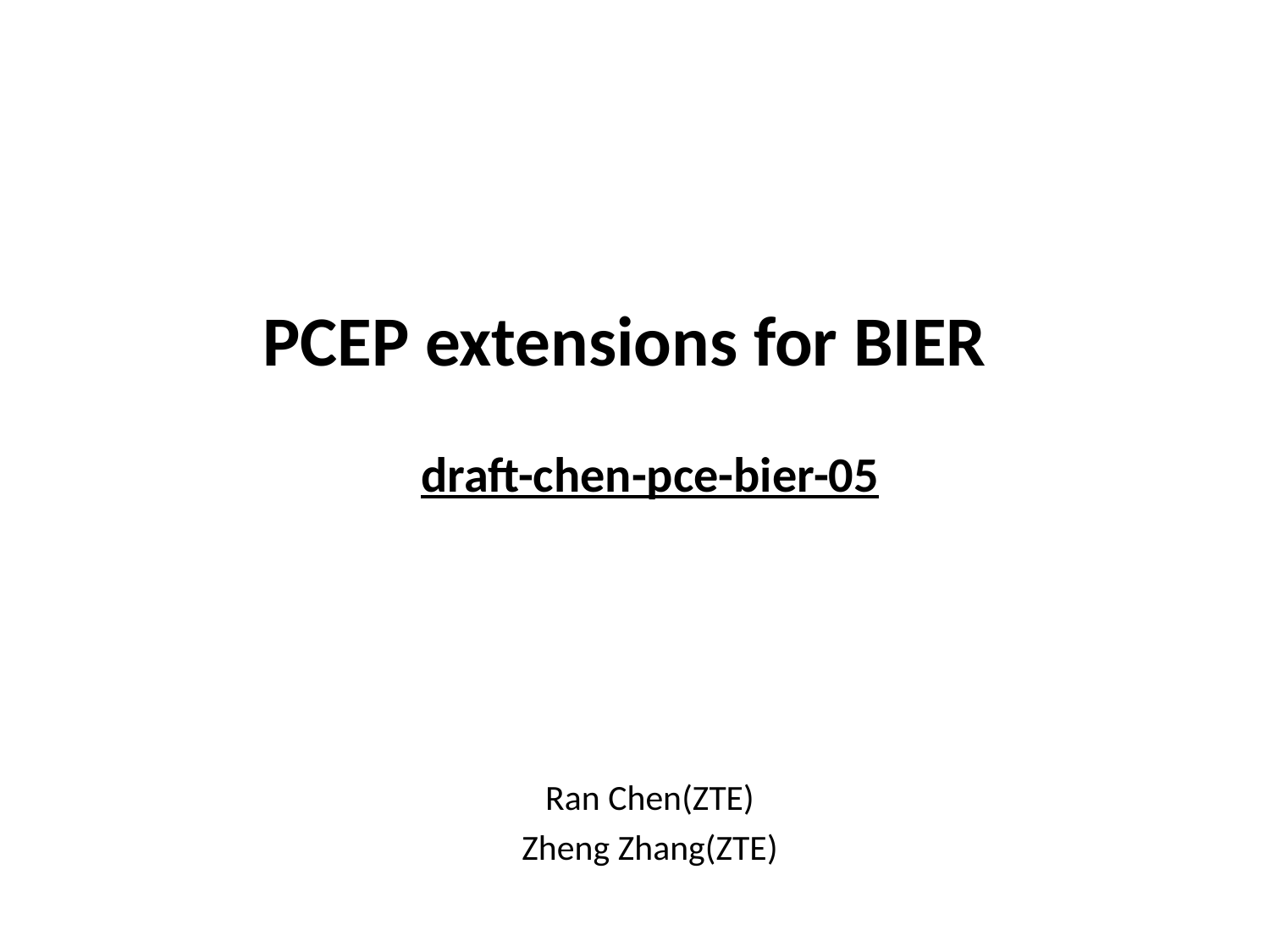

# PCEP extensions for BIER
draft-chen-pce-bier-05

Ran Chen(ZTE)
Zheng Zhang(ZTE)